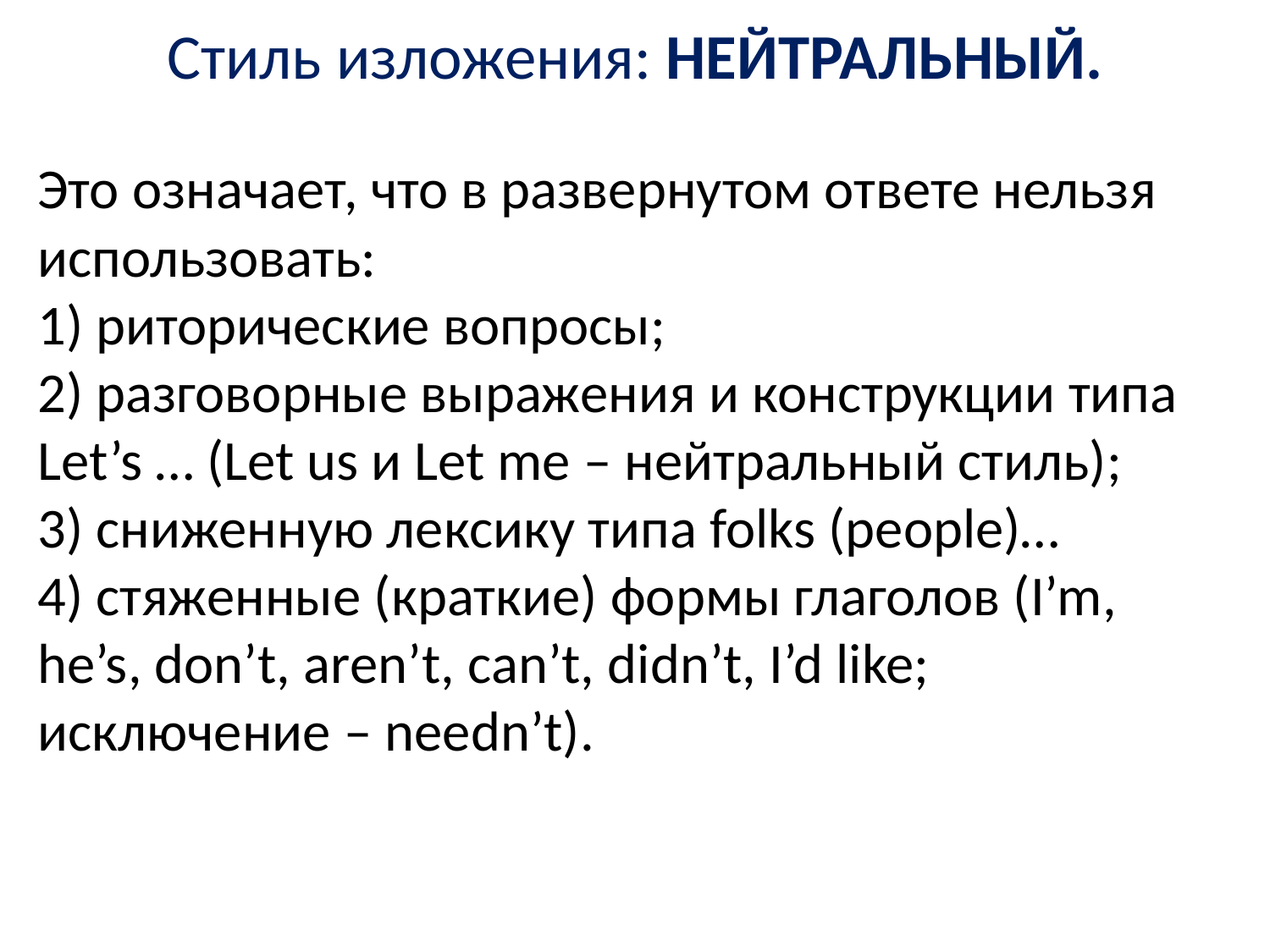

# Стиль изложения: НЕЙТРАЛЬНЫЙ.
Это означает, что в развернутом ответе нельзя использовать:
1) риторические вопросы;
2) разговорные выражения и конструкции типа Let’s … (Let us и Let me – нейтральный стиль);
3) сниженную лексику типа folks (people)…
4) стяженные (краткие) формы глаголов (I’m, he’s, don’t, aren’t, can’t, didn’t, I’d like; исключение – needn’t).